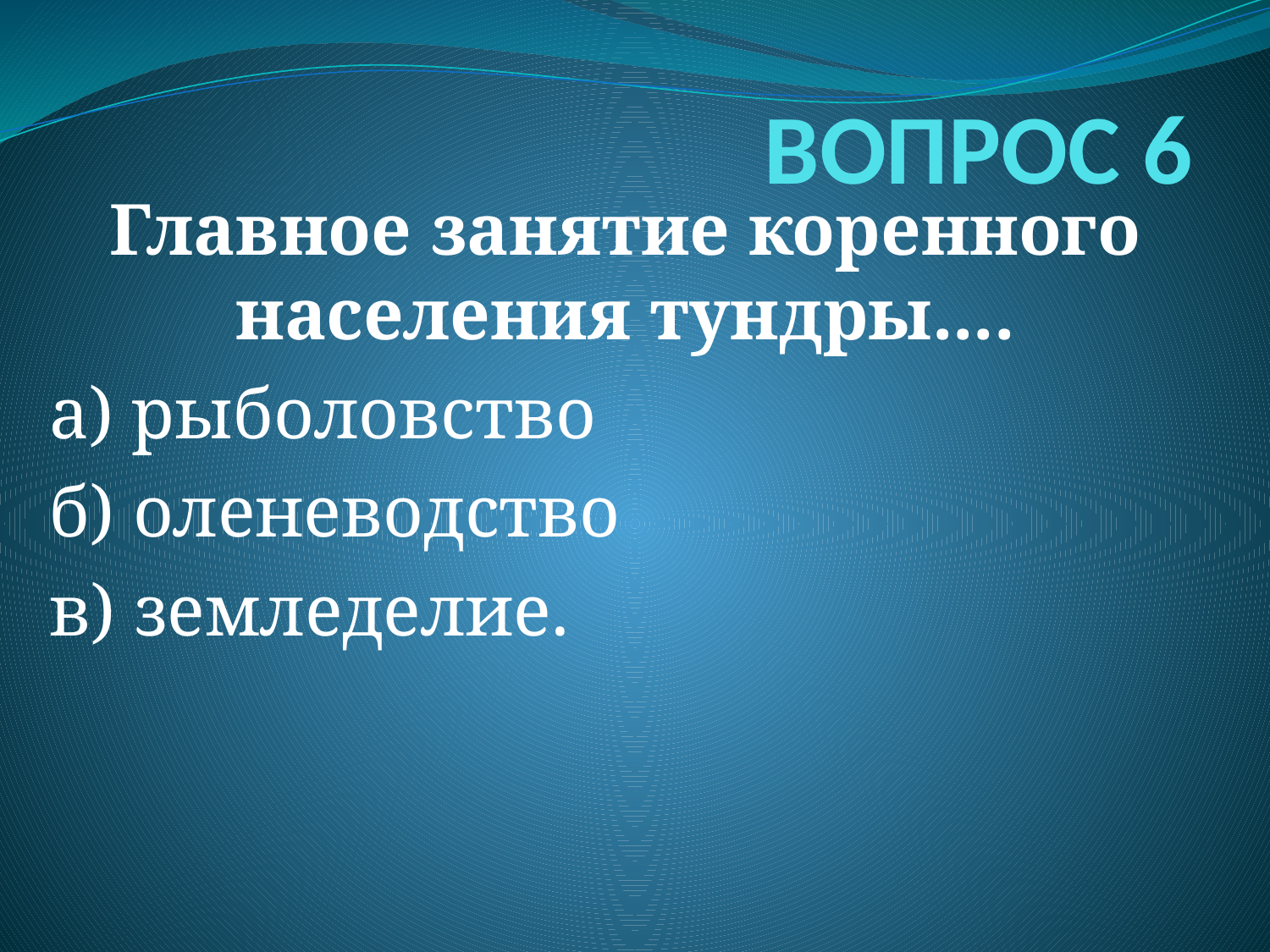

# ВОПРОС 6
Главное занятие коренного населения тундры....
а) рыболовство
б) оленеводство
в) земледелие.